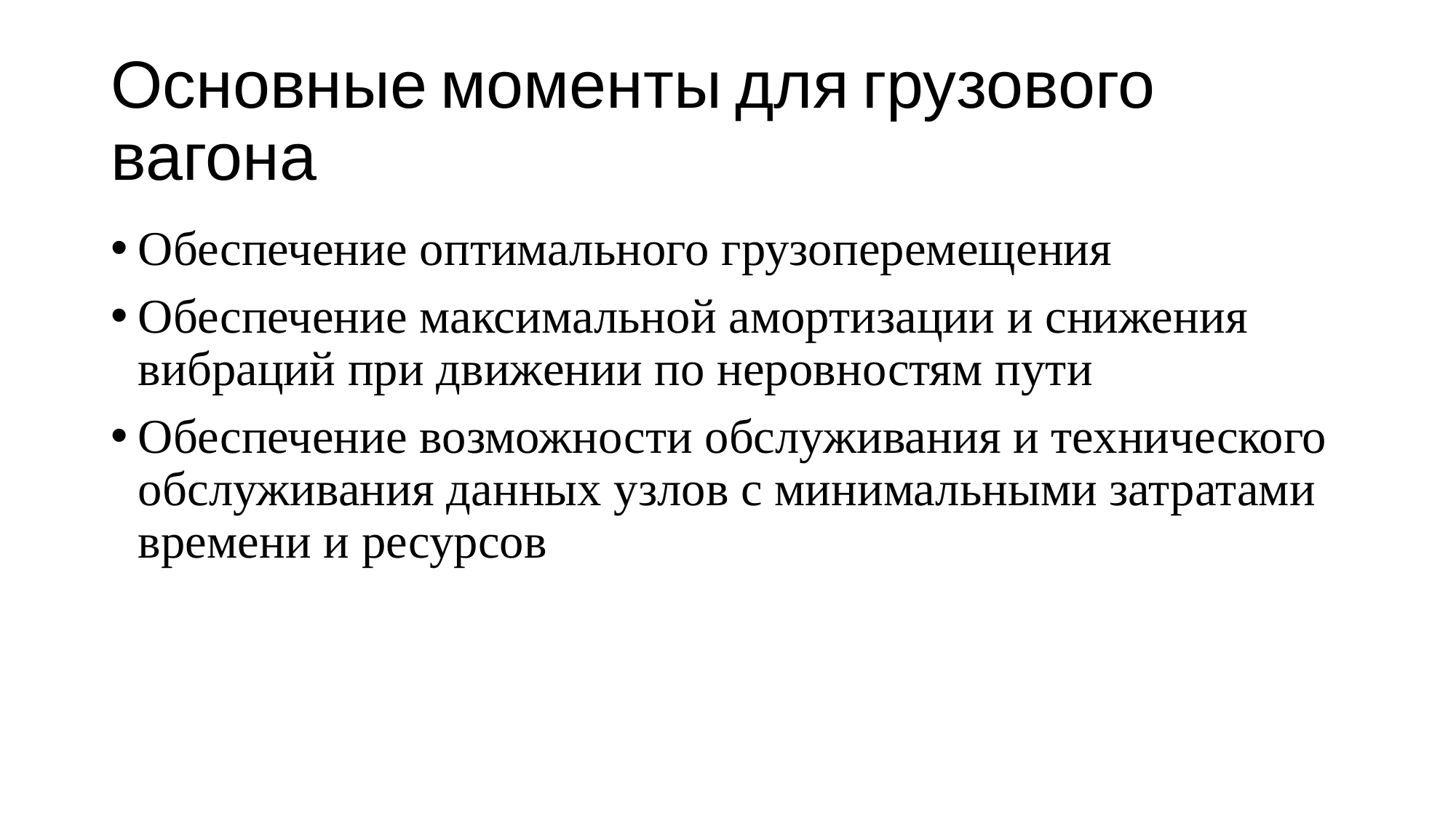

# Основные моменты для грузового вагона
Обеспечение оптимального грузоперемещения
Обеспечение максимальной амортизации и снижения вибраций при движении по неровностям пути
Обеспечение возможности обслуживания и технического обслуживания данных узлов с минимальными затратами времени и ресурсов